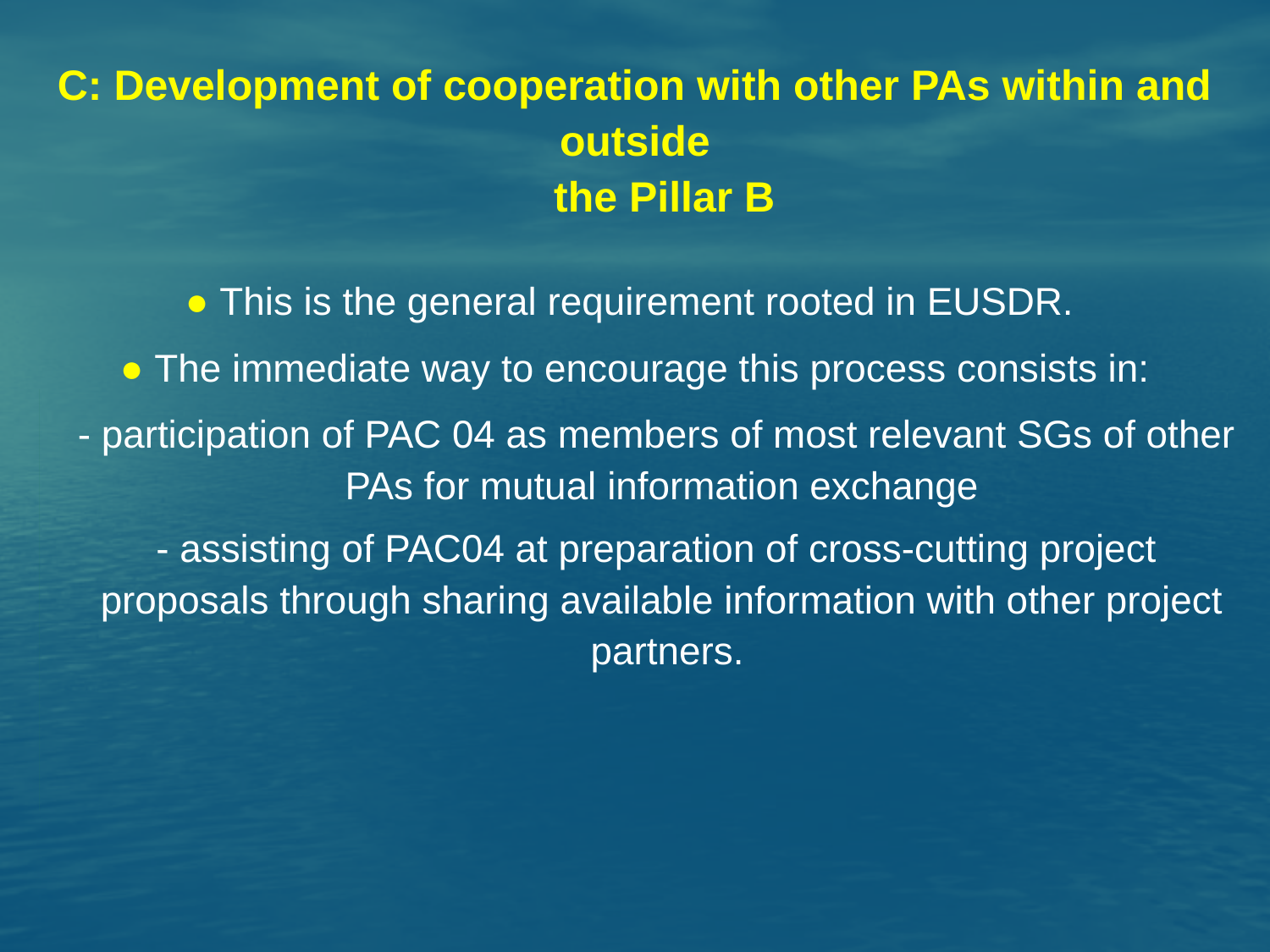

C: Development of cooperation with other PAs within and outside
     the Pillar B

● This is the general requirement rooted in EUSDR.
● The immediate way to encourage this process consists in:
    - participation of PAC 04 as members of most relevant SGs of other
      PAs for mutual information exchange
    - assisting of PAC04 at preparation of cross-cutting project
      proposals through sharing available information with other project
      partners.